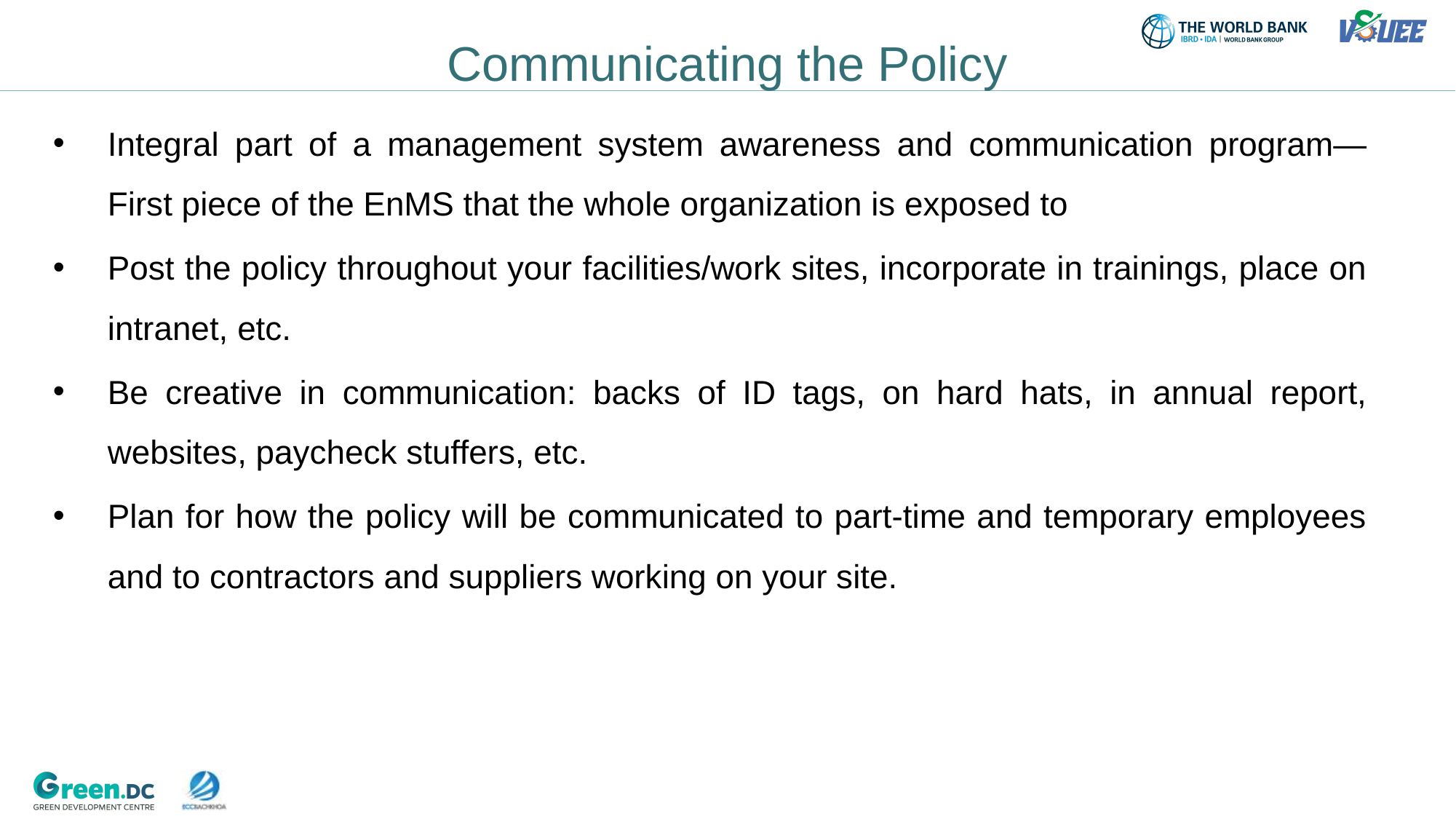

Communicating the Policy
Integral part of a management system awareness and communication program—First piece of the EnMS that the whole organization is exposed to
Post the policy throughout your facilities/work sites, incorporate in trainings, place on intranet, etc.
Be creative in communication: backs of ID tags, on hard hats, in annual report, websites, paycheck stuffers, etc.
Plan for how the policy will be communicated to part-time and temporary employees and to contractors and suppliers working on your site.